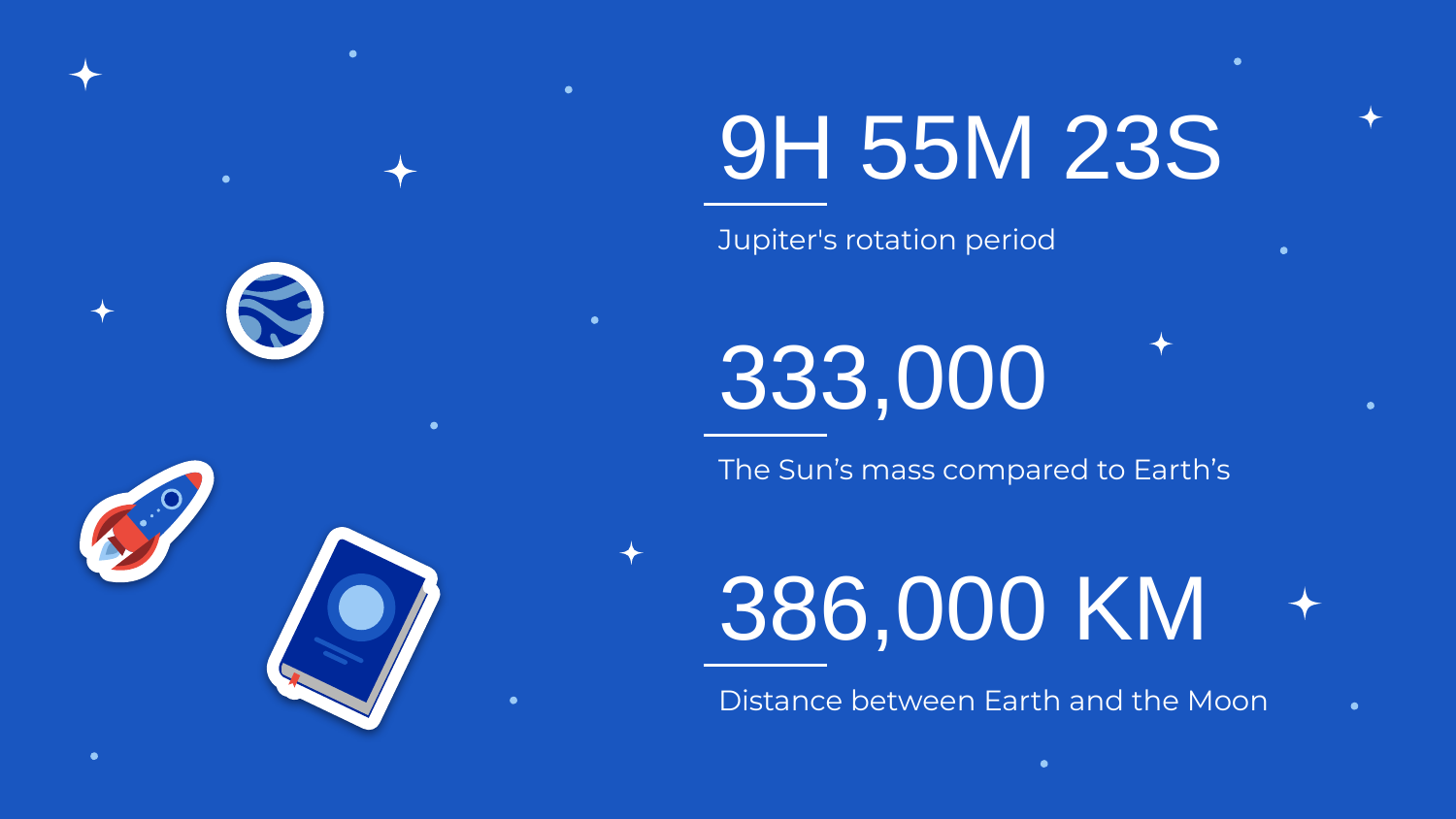

# 9H 55M 23S
Jupiter's rotation period

333,000

The Sun’s mass compared to Earth’s

386,000 KM

Distance between Earth and the Moon